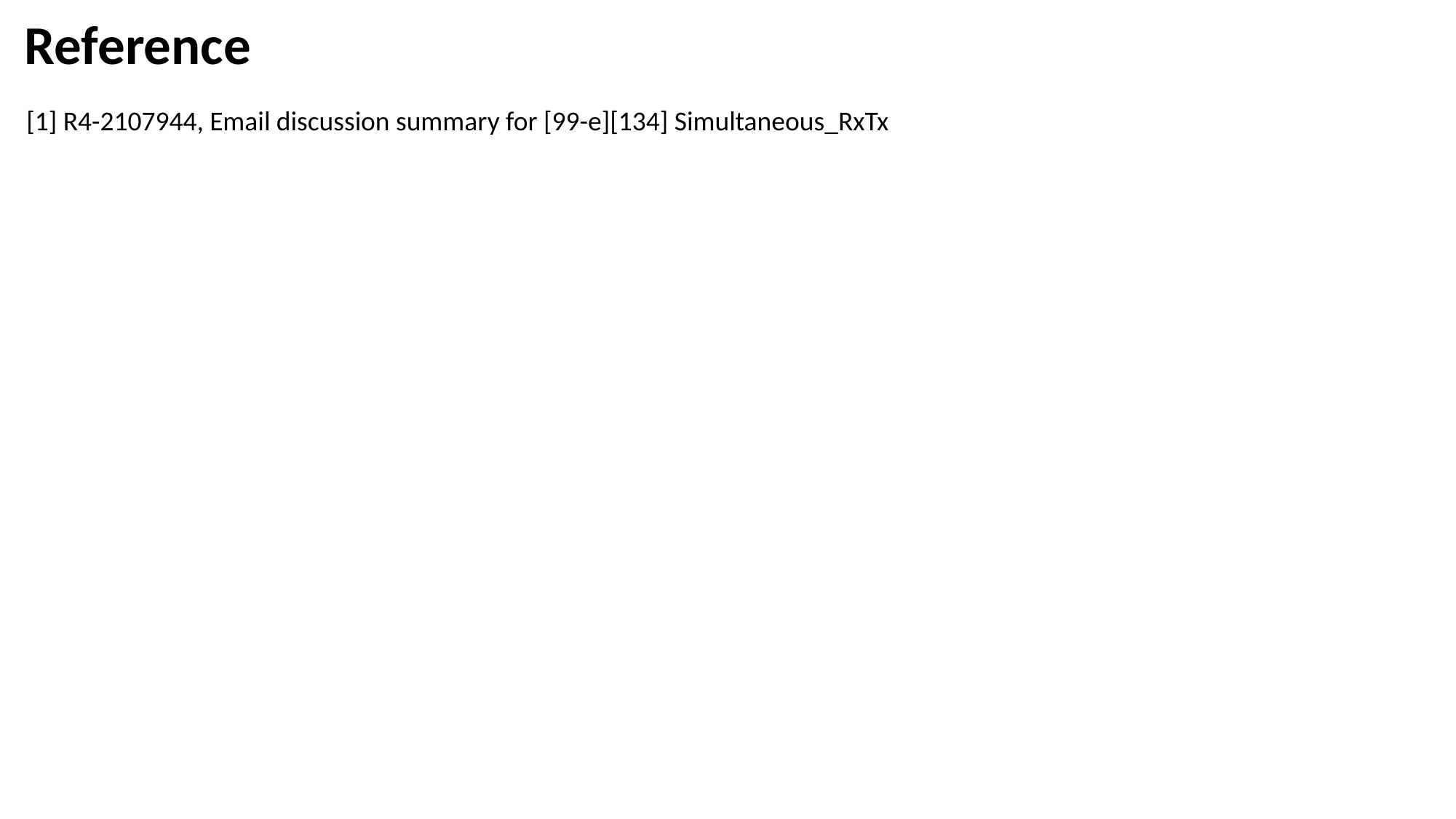

Reference
[1] R4-2107944, Email discussion summary for [99-e][134] Simultaneous_RxTx